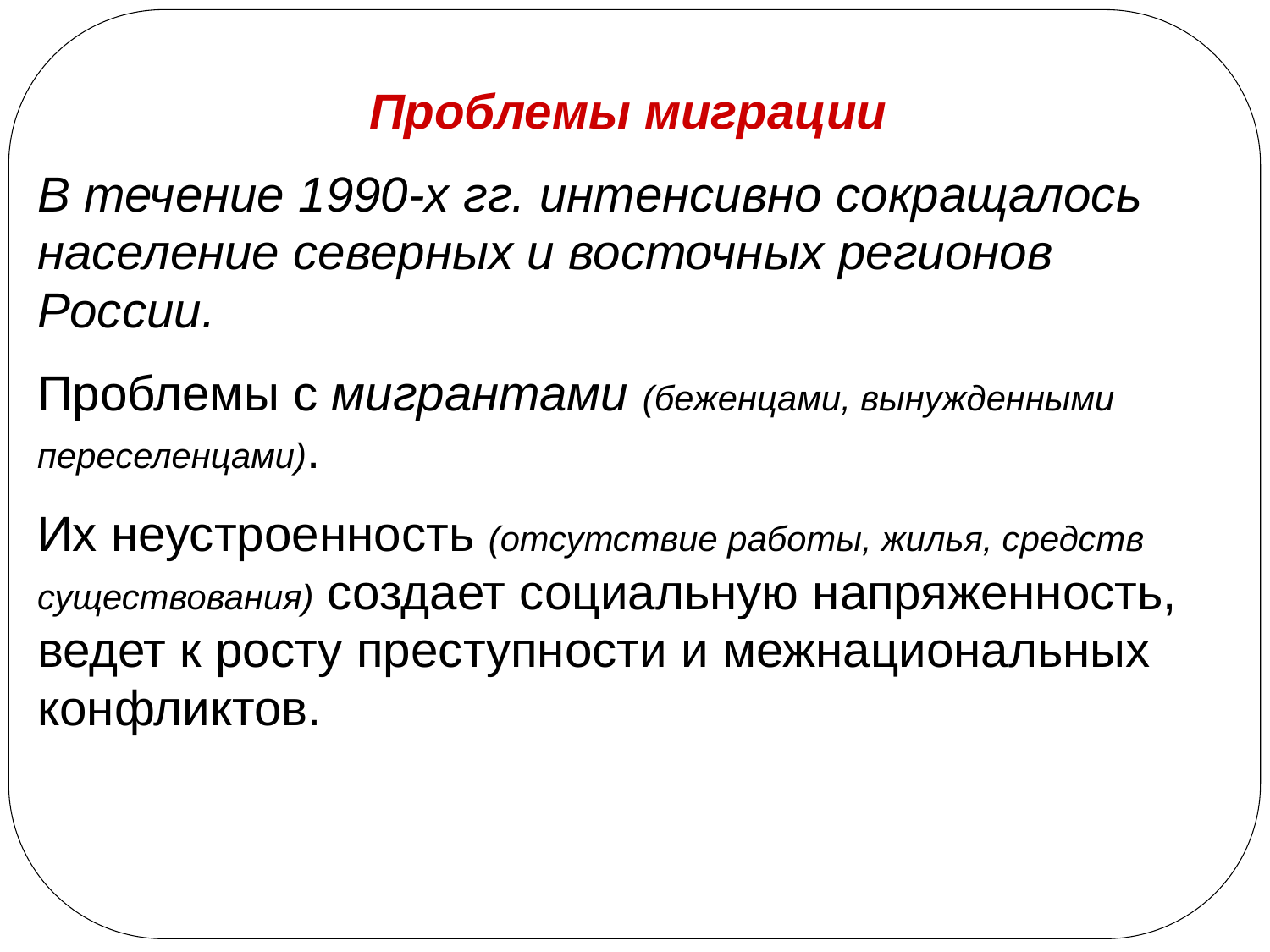

Проблемы миграции
В течение 1990-х гг. интенсивно сокращалось население северных и восточных регионов России.
Проблемы с мигрантами (беженцами, вынужденными переселенцами).
Их неустроенность (отсутствие работы, жилья, средств существования) создает социальную напряженность, ведет к росту преступности и межнациональных конфликтов.